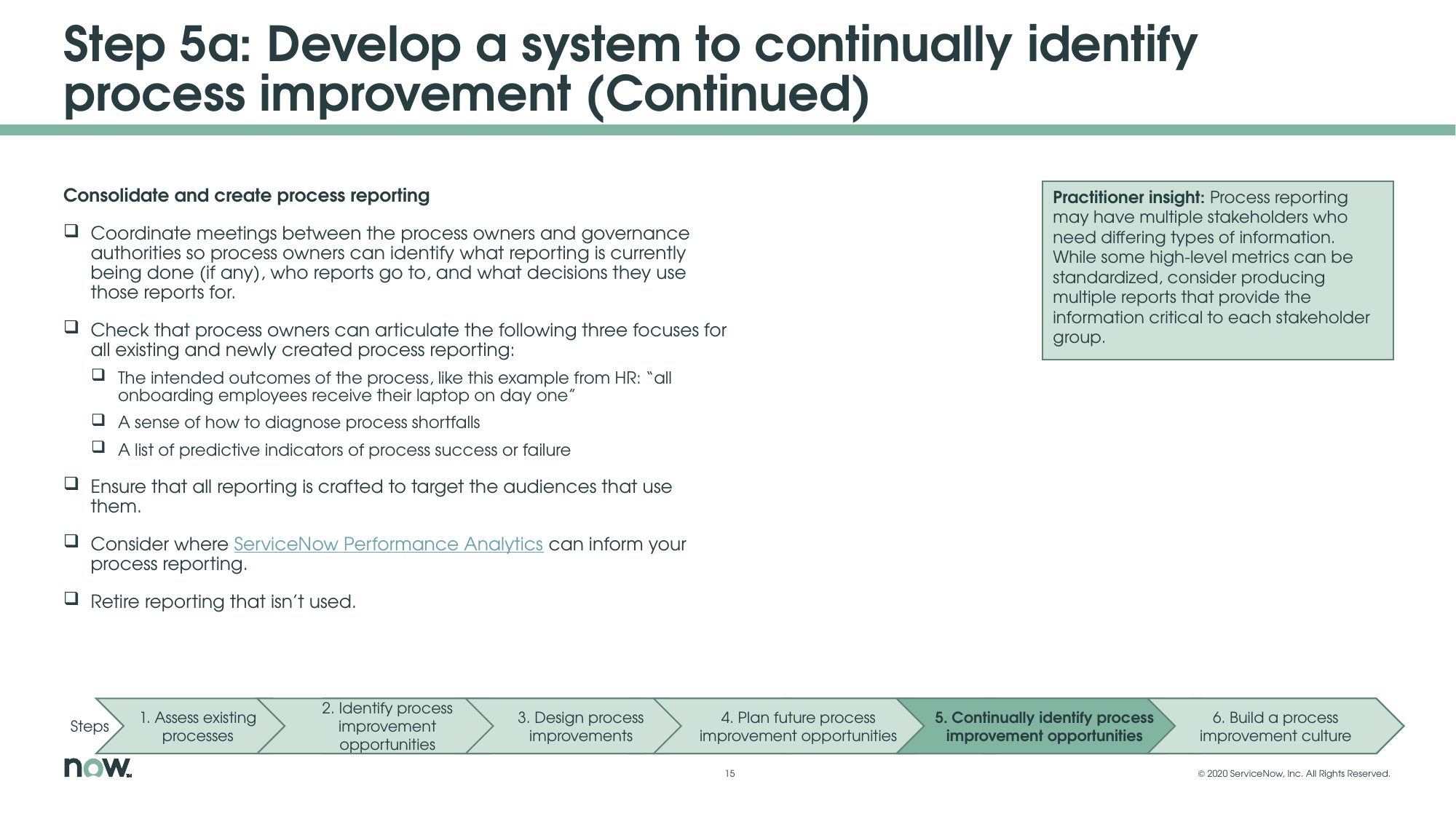

# Step 5a: Develop a system to continually identify process improvement (Continued)

Consolidate and create process reporting
Coordinate meetings between the process owners and governance authorities so process owners can identify what reporting is currently being done (if any), who reports go to, and what decisions they use those reports for.
Check that process owners can articulate the following three focuses for all existing and newly created process reporting:
The intended outcomes of the process, like this example from HR: “all onboarding employees receive their laptop on day one”
A sense of how to diagnose process shortfalls
A list of predictive indicators of process success or failure
Ensure that all reporting is crafted to target the audiences that use them.
Consider where ServiceNow Performance Analytics can inform your process reporting.
Retire reporting that isn’t used.

Practitioner insight: Process reporting may have multiple stakeholders who need differing types of information. While some high-level metrics can be standardized, consider producing multiple reports that provide the information critical to each stakeholder group.
1. Assess existing processes
2. Identify process improvement opportunities
3. Design process improvements
4. Plan future process improvement opportunities
5. Continually identify process improvement opportunities
6. Build a process improvement culture
Steps
Steps
1. Assess existing processes
2. Identify process improvement opportunities
3. Design process improvements
4. Plan future process improvement opportunities
5. Continually identify process improvement opportunities
6. Build a process improvement culture